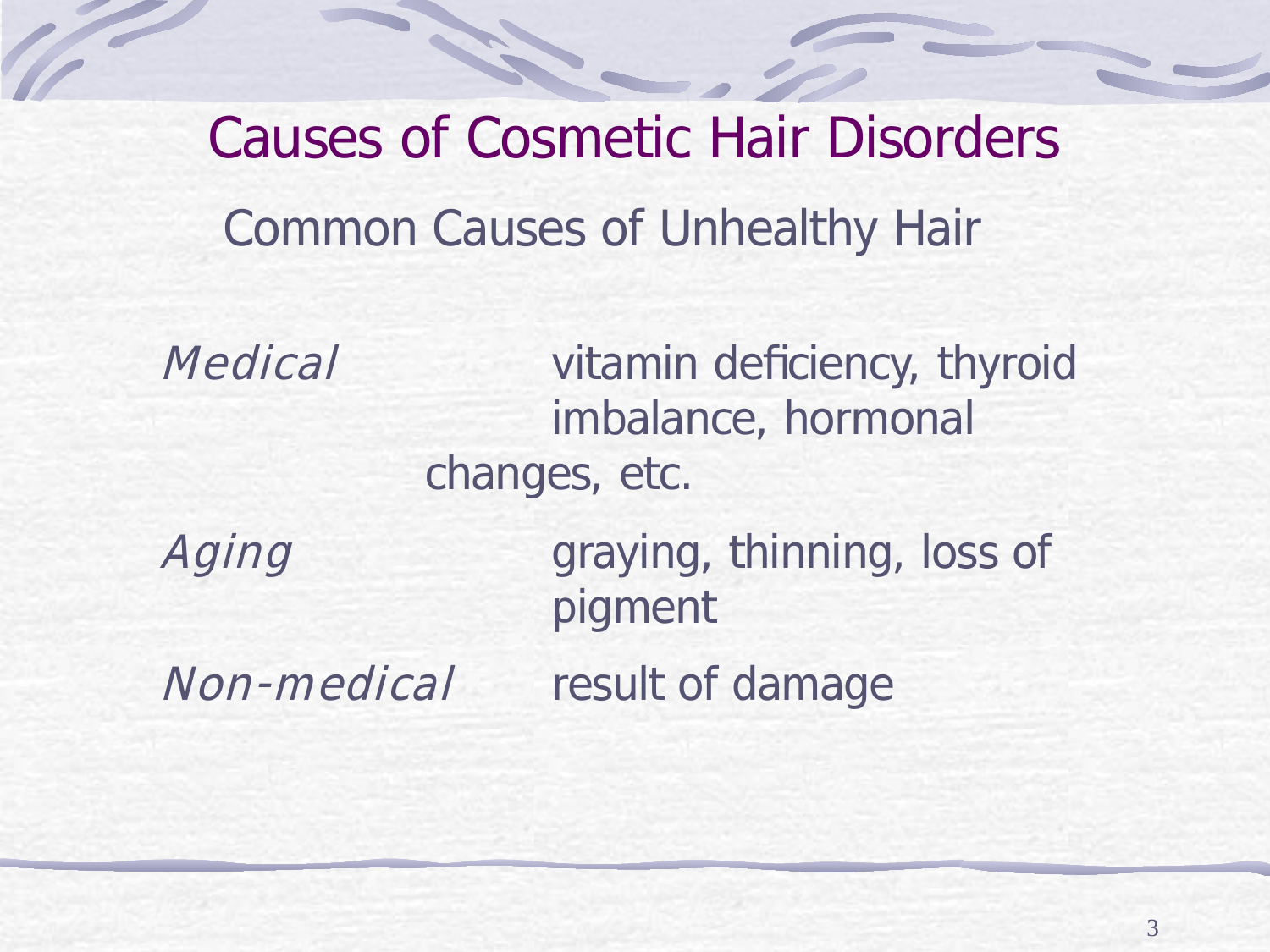

Causes of Cosmetic Hair Disorders
Common Causes of Unhealthy Hair
Medical		vitamin deficiency, thyroid 	imbalance, hormonal 	changes, etc.
Aging 		graying, thinning, loss of 	pigment
Non-medical 	result of damage
3